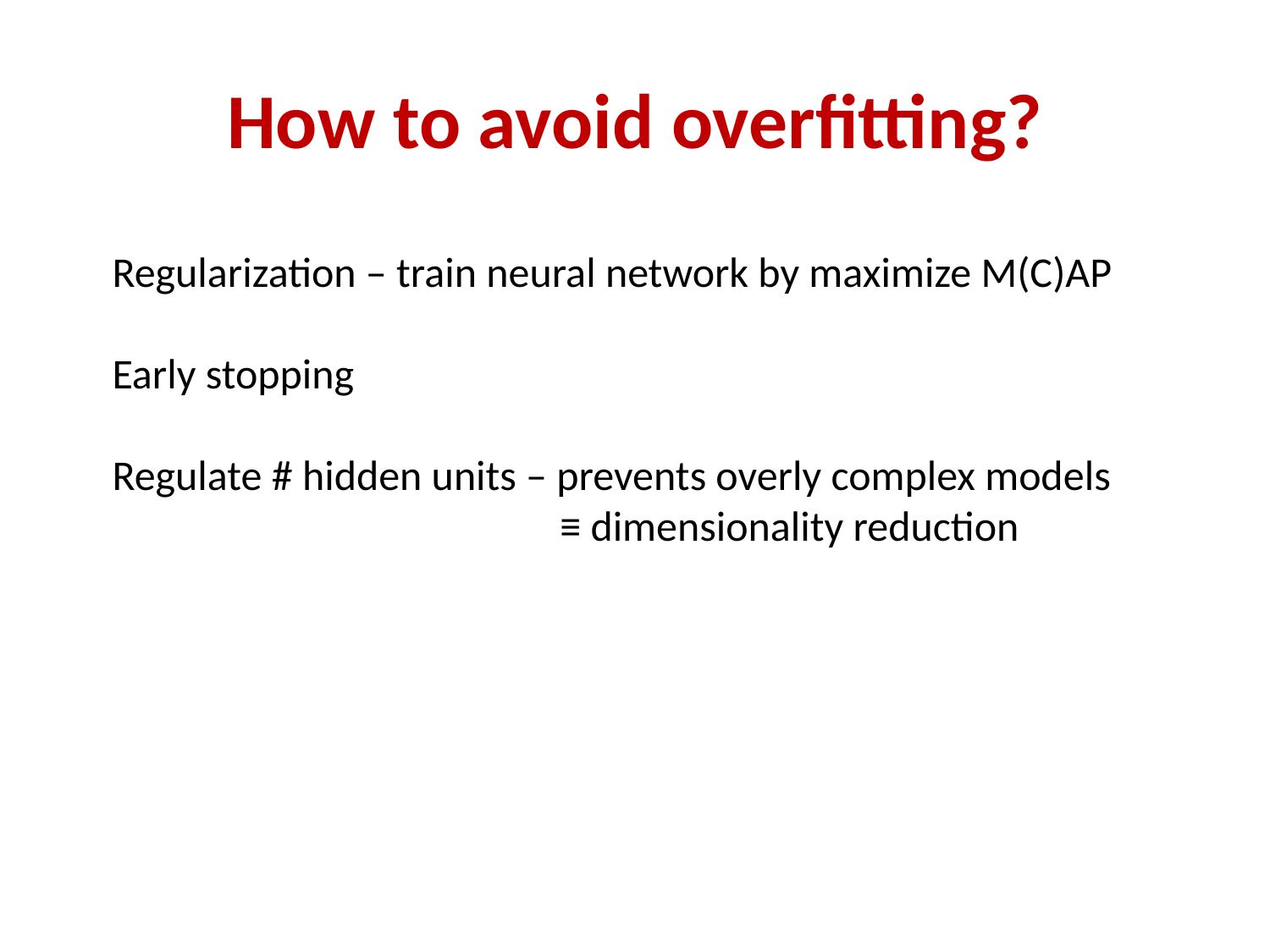

How to avoid overfitting?
Regularization – train neural network by maximize M(C)AP

Early stopping

Regulate # hidden units – prevents overly complex models
			       ≡ dimensionality reduction